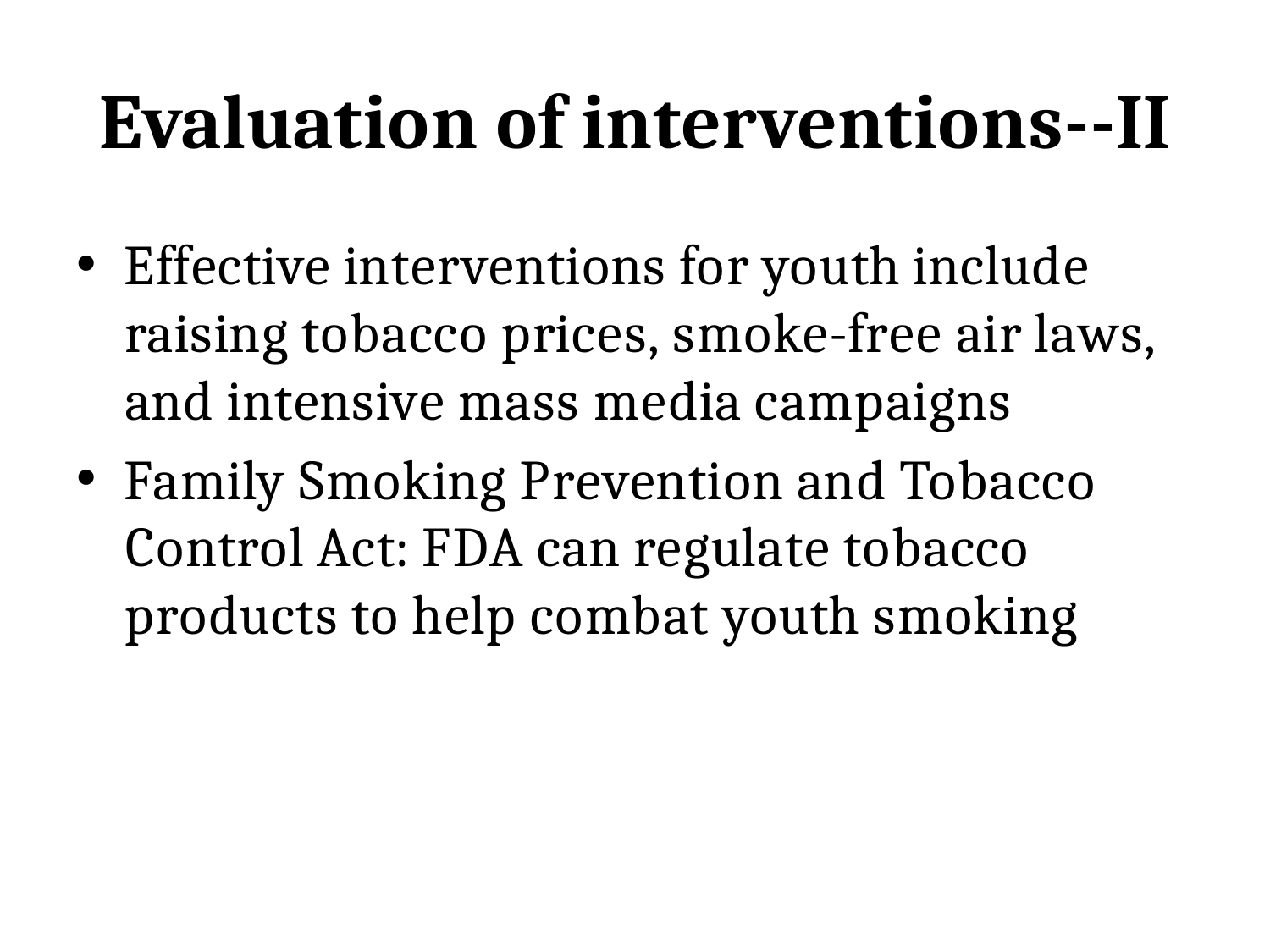

# Evaluation of interventions--II
Effective interventions for youth include raising tobacco prices, smoke-free air laws, and intensive mass media campaigns
Family Smoking Prevention and Tobacco Control Act: FDA can regulate tobacco products to help combat youth smoking